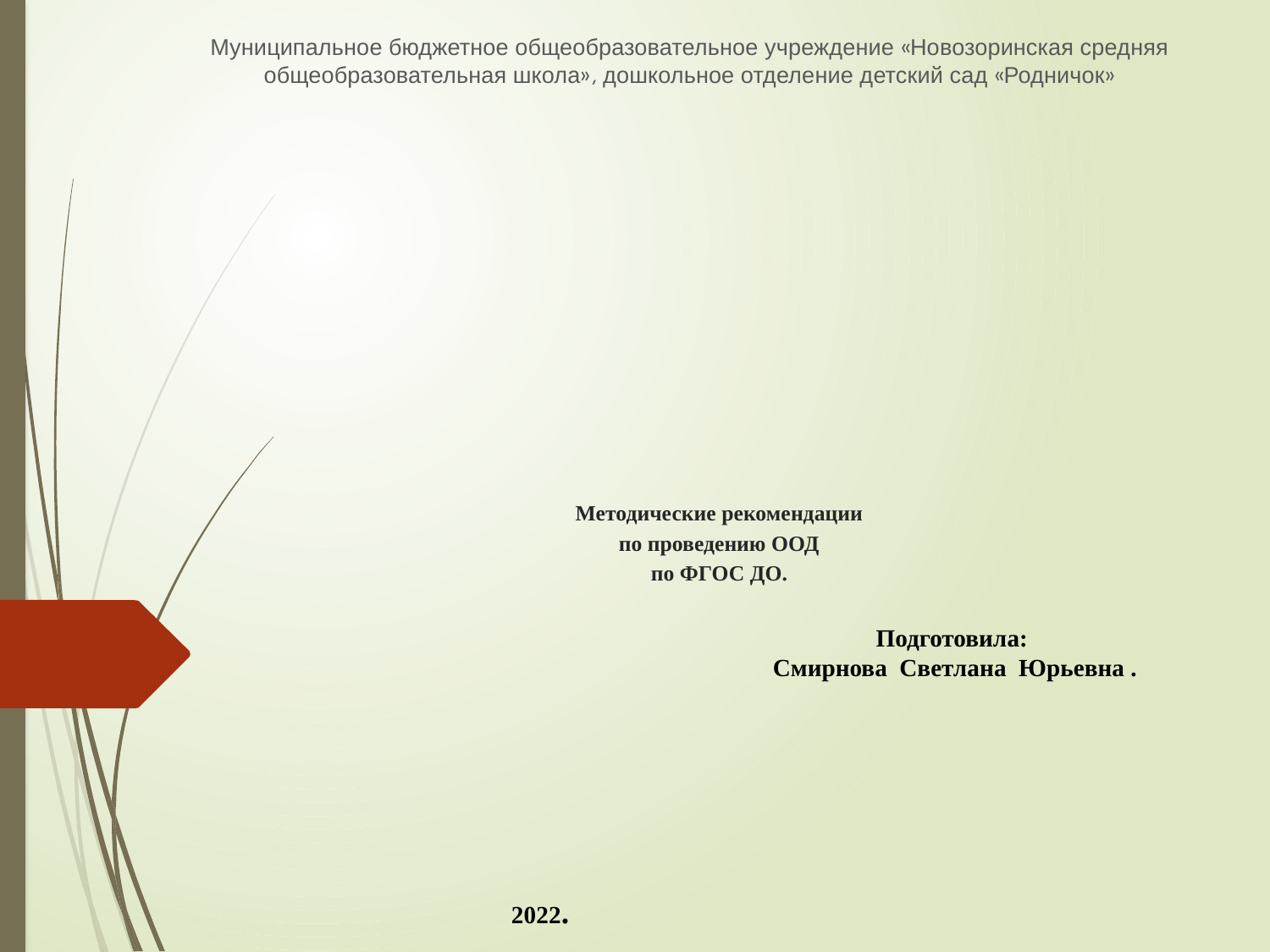

Муниципальное бюджетное общеобразовательное учреждение «Новозоринская средняя общеобразовательная школа», дошкольное отделение детский сад «Родничок»
# Методические рекомендации по проведению ООД по ФГОС ДО.
Подготовила:
Смирнова  Светлана  Юрьевна .
                      2022.